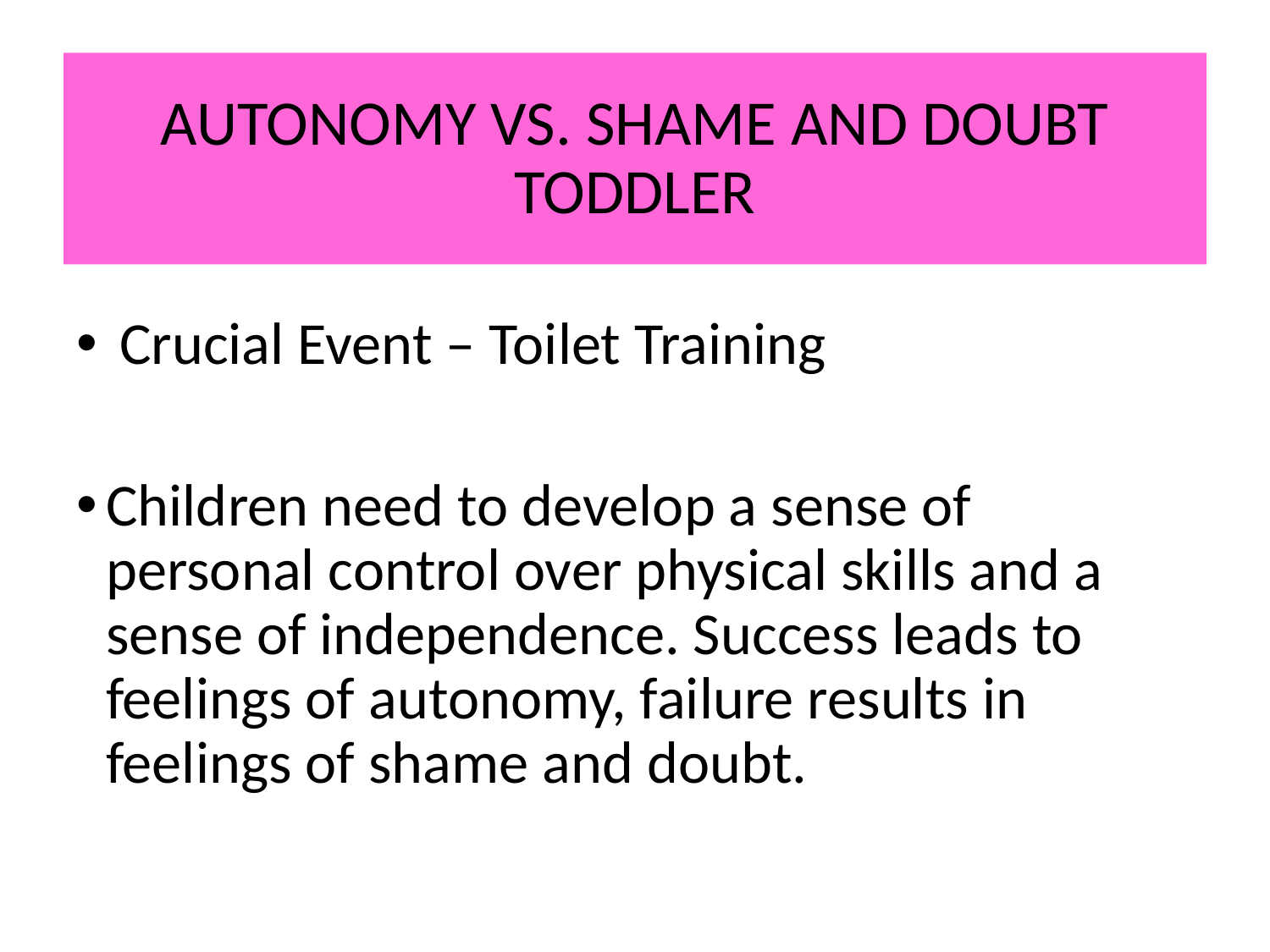

# AUTONOMY VS. SHAME AND DOUBT TODDLER
 Crucial Event – Toilet Training

Children need to develop a sense of personal control over physical skills and a sense of independence. Success leads to feelings of autonomy, failure results in feelings of shame and doubt.